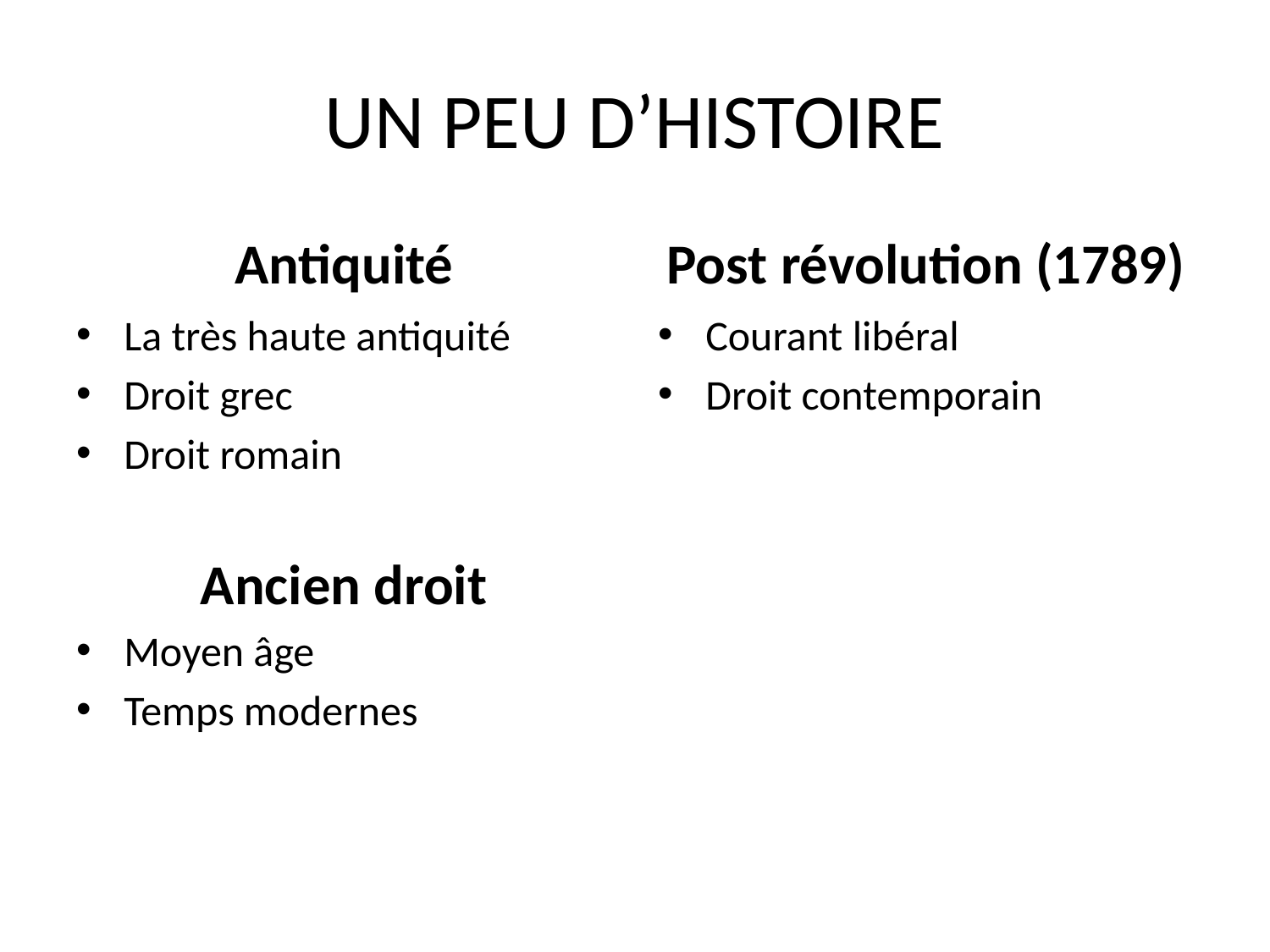

# UN PEU D’HISTOIRE
Antiquité
Post révolution (1789)
La très haute antiquité
Droit grec
Droit romain

Ancien droit
Moyen âge
Temps modernes

Courant libéral
Droit contemporain